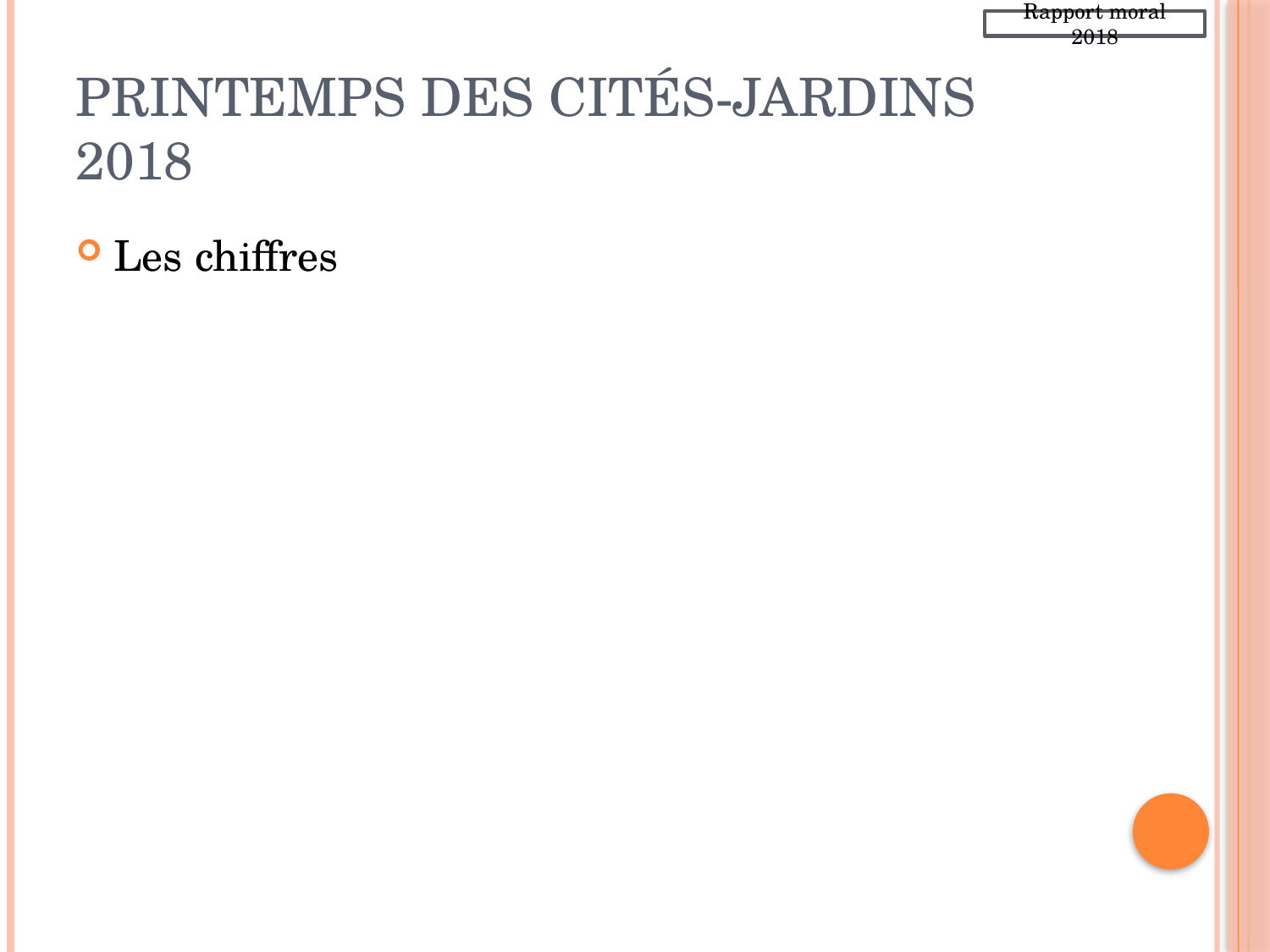

Rapport moral 2018
# Printemps des cités-jardins 2018
Les chiffres